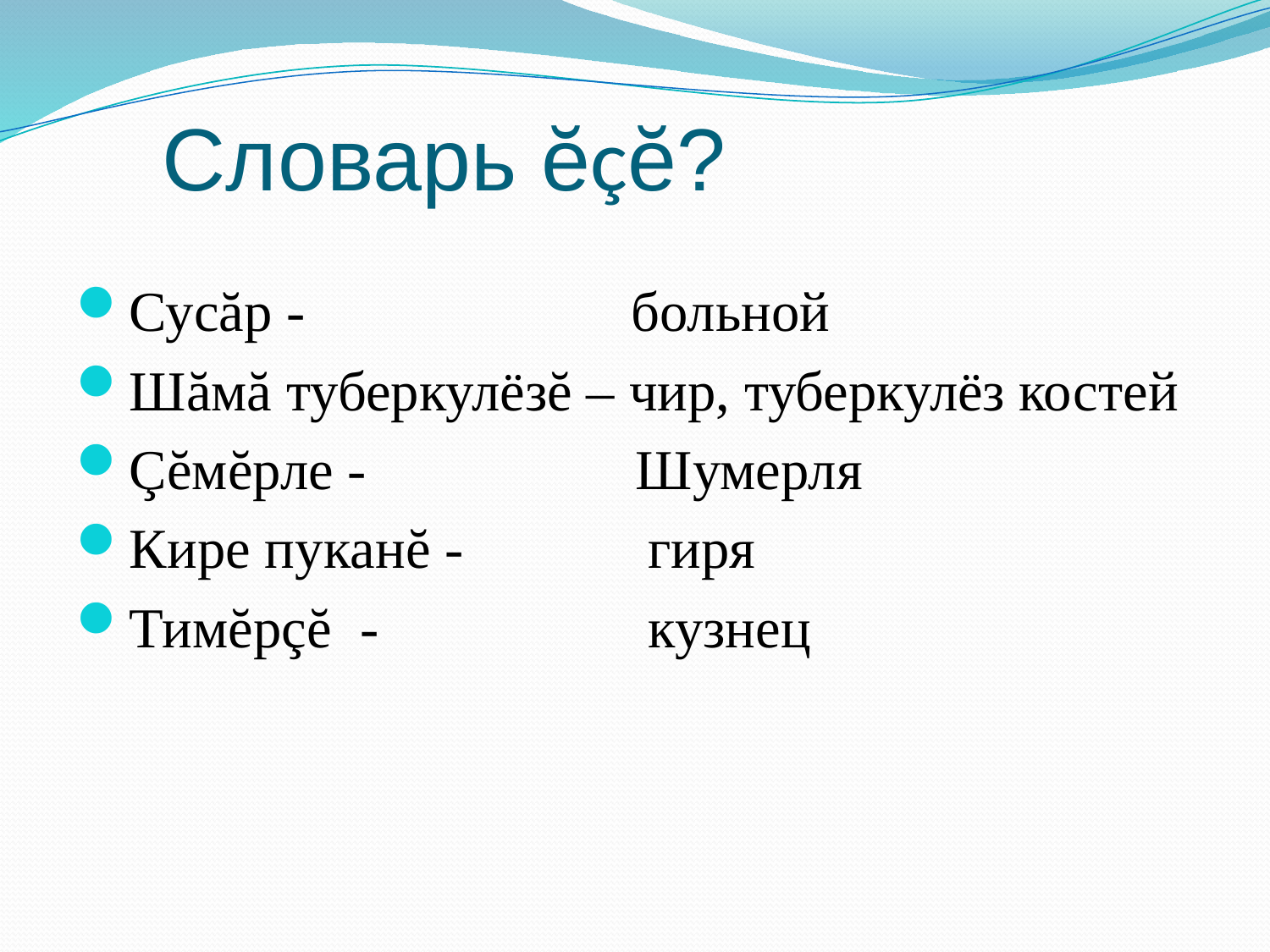

# Словарь ĕçĕ?
Сусăр -                       больной
Шăмă туберкулёзĕ – чир, туберкулёз костей
Çĕмĕрле -                   Шумерля
Кире пуканĕ -             гиря
Тимĕрçĕ  -                   кузнец